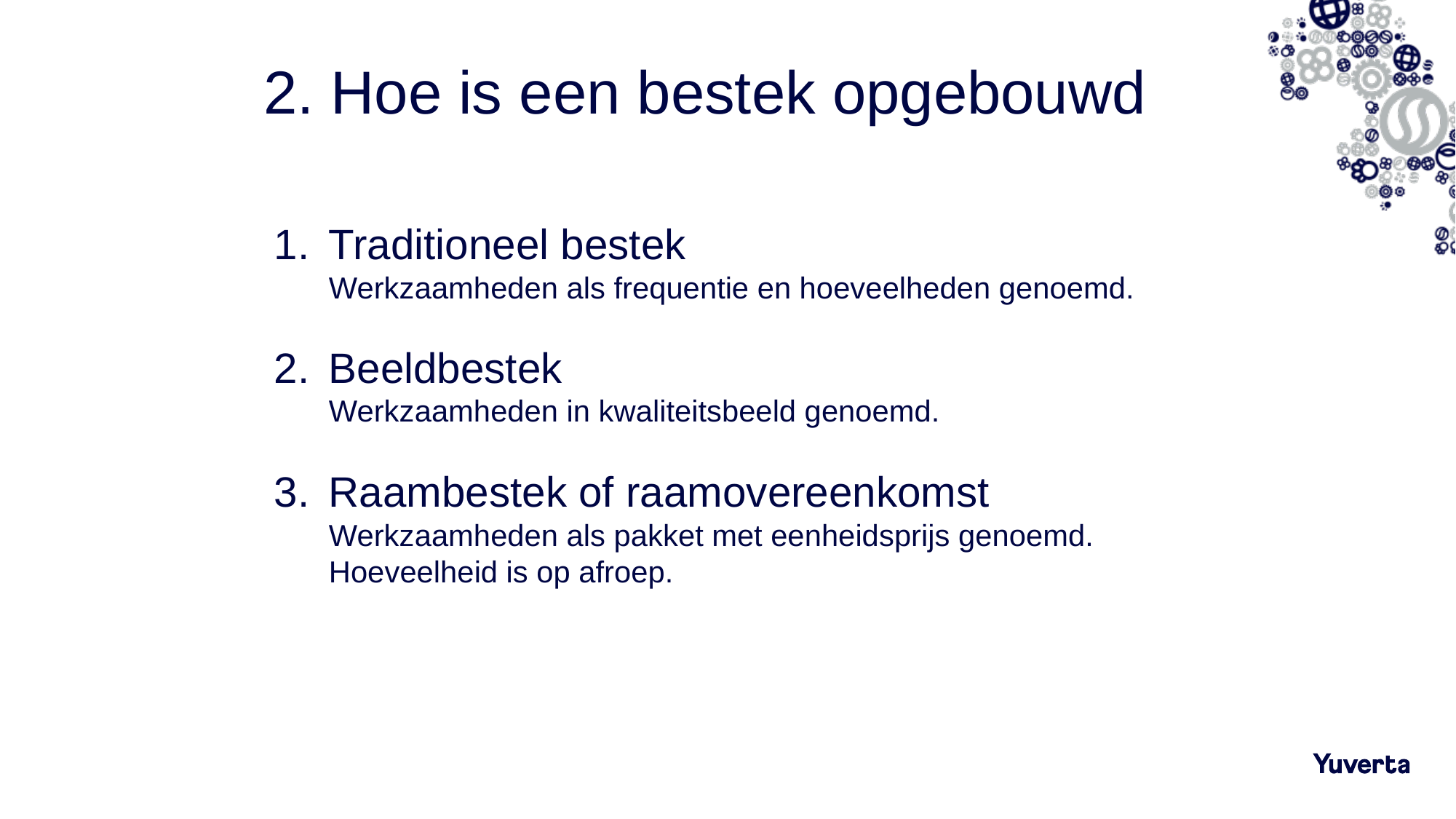

# 2. Hoe is een bestek opgebouwd
Traditioneel bestek
Werkzaamheden als frequentie en hoeveelheden genoemd.
Beeldbestek
Werkzaamheden in kwaliteitsbeeld genoemd.
Raambestek of raamovereenkomst
Werkzaamheden als pakket met eenheidsprijs genoemd. Hoeveelheid is op afroep.